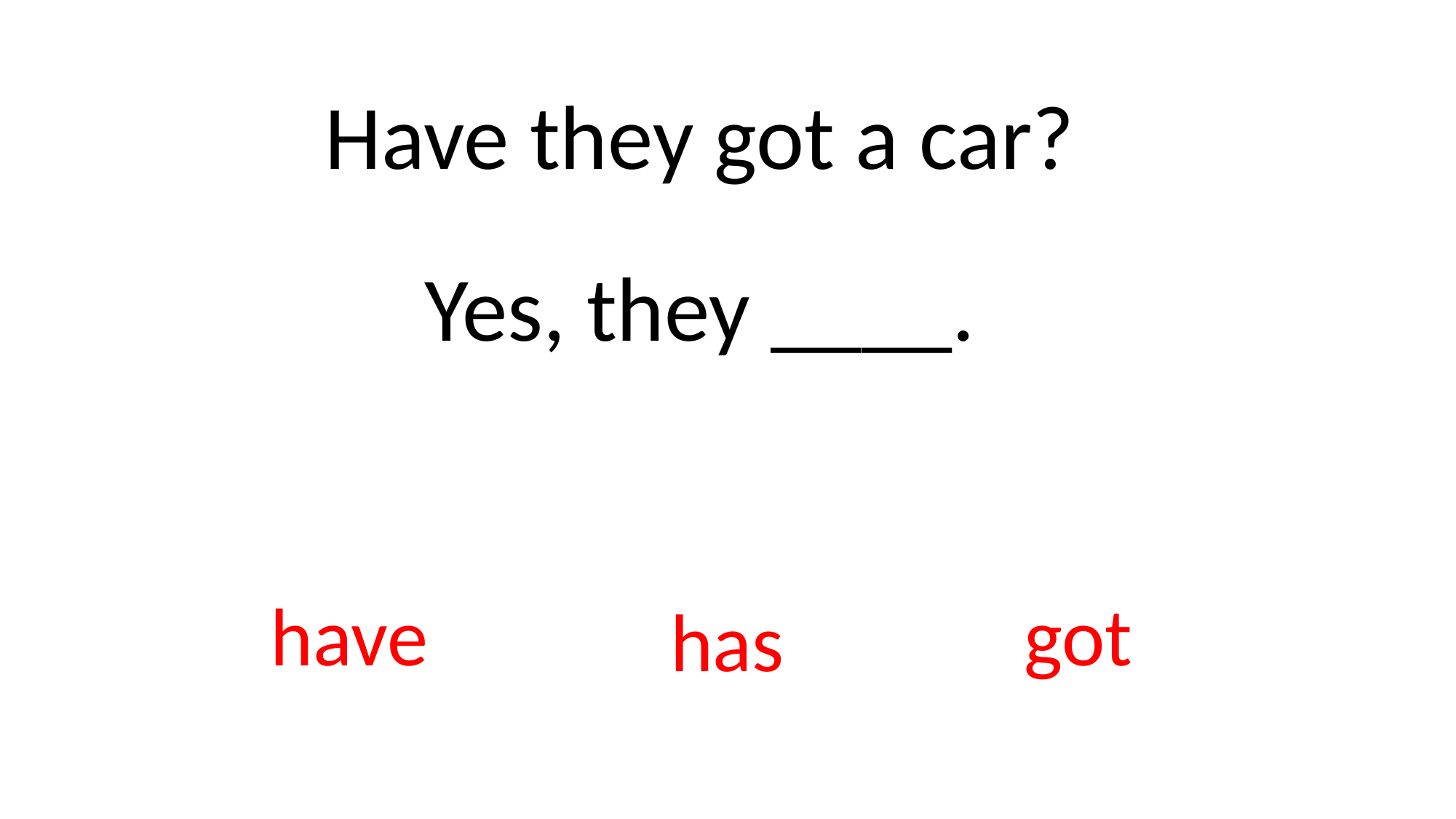

# Have they got a car?
Yes, they ____.
have
got
has